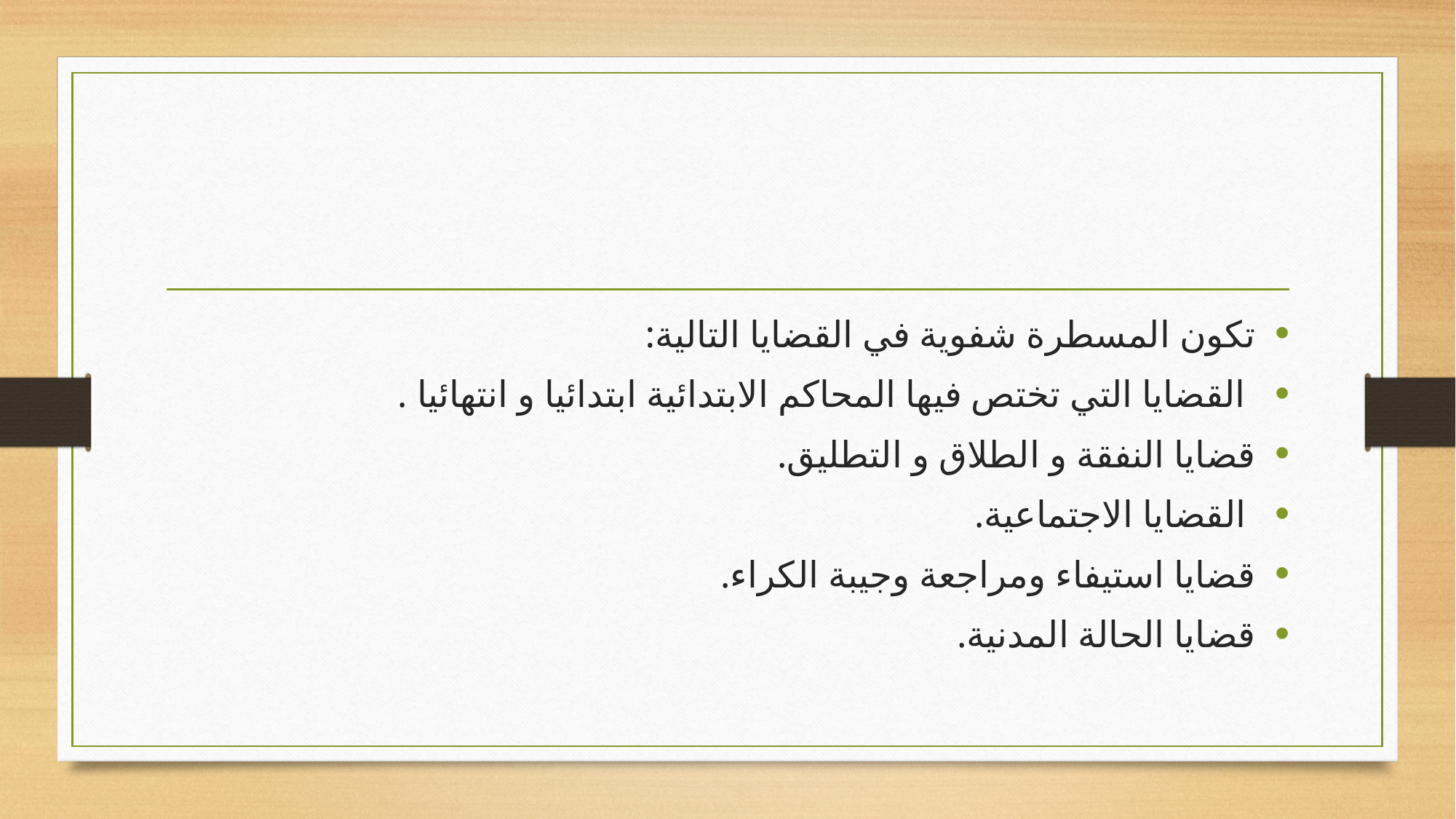

#
تكون المسطرة شفوية في القضايا التالية:
 القضايا التي تختص فيها المحاكم الابتدائية ابتدائيا و انتهائيا .
قضايا النفقة و الطلاق و التطليق.
 القضايا الاجتماعية.
قضايا استيفاء ومراجعة وجيبة الكراء.
قضايا الحالة المدنية.